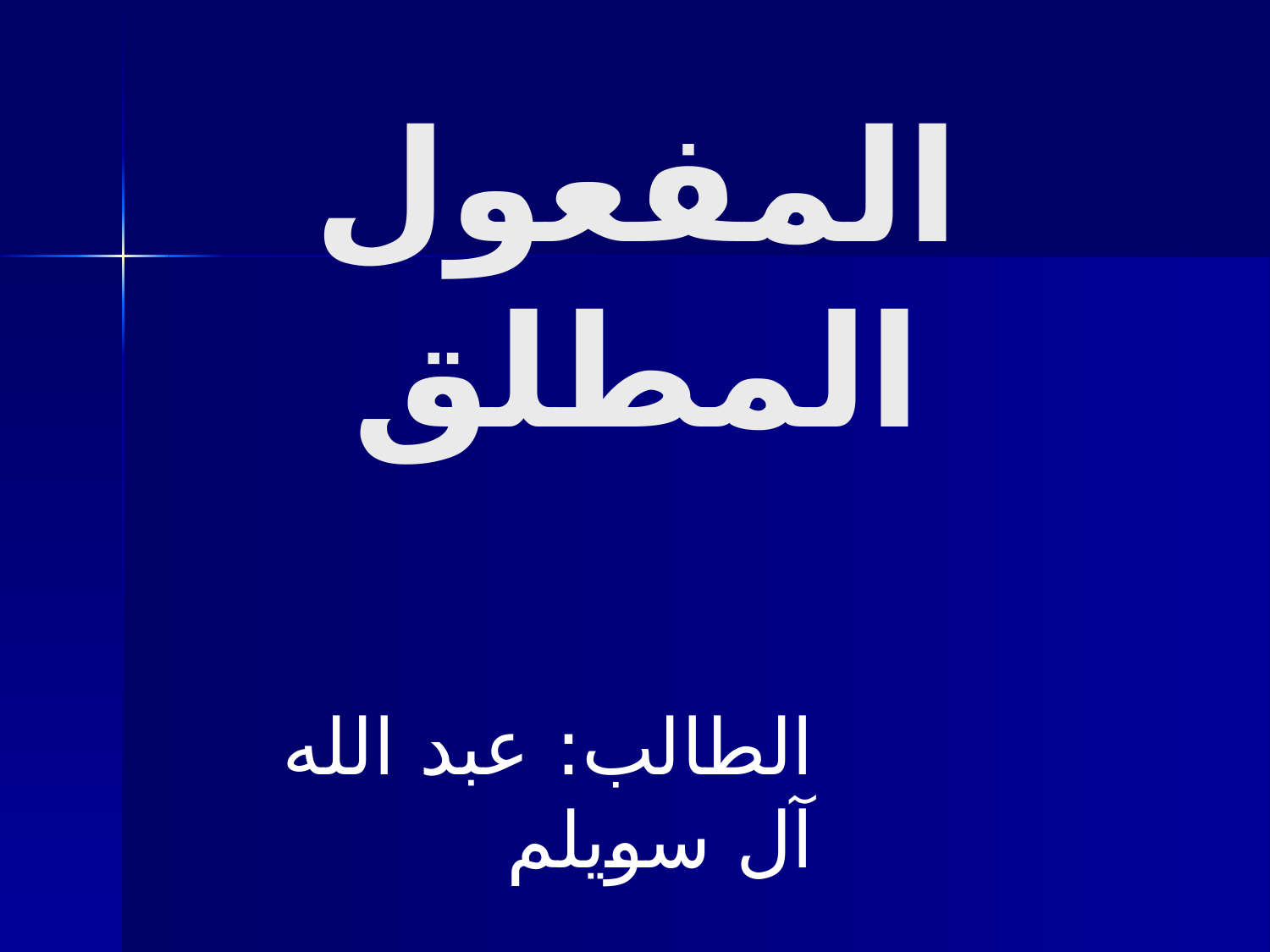

# المفعول المطلق

الطالب: عبد الله آل سويلم